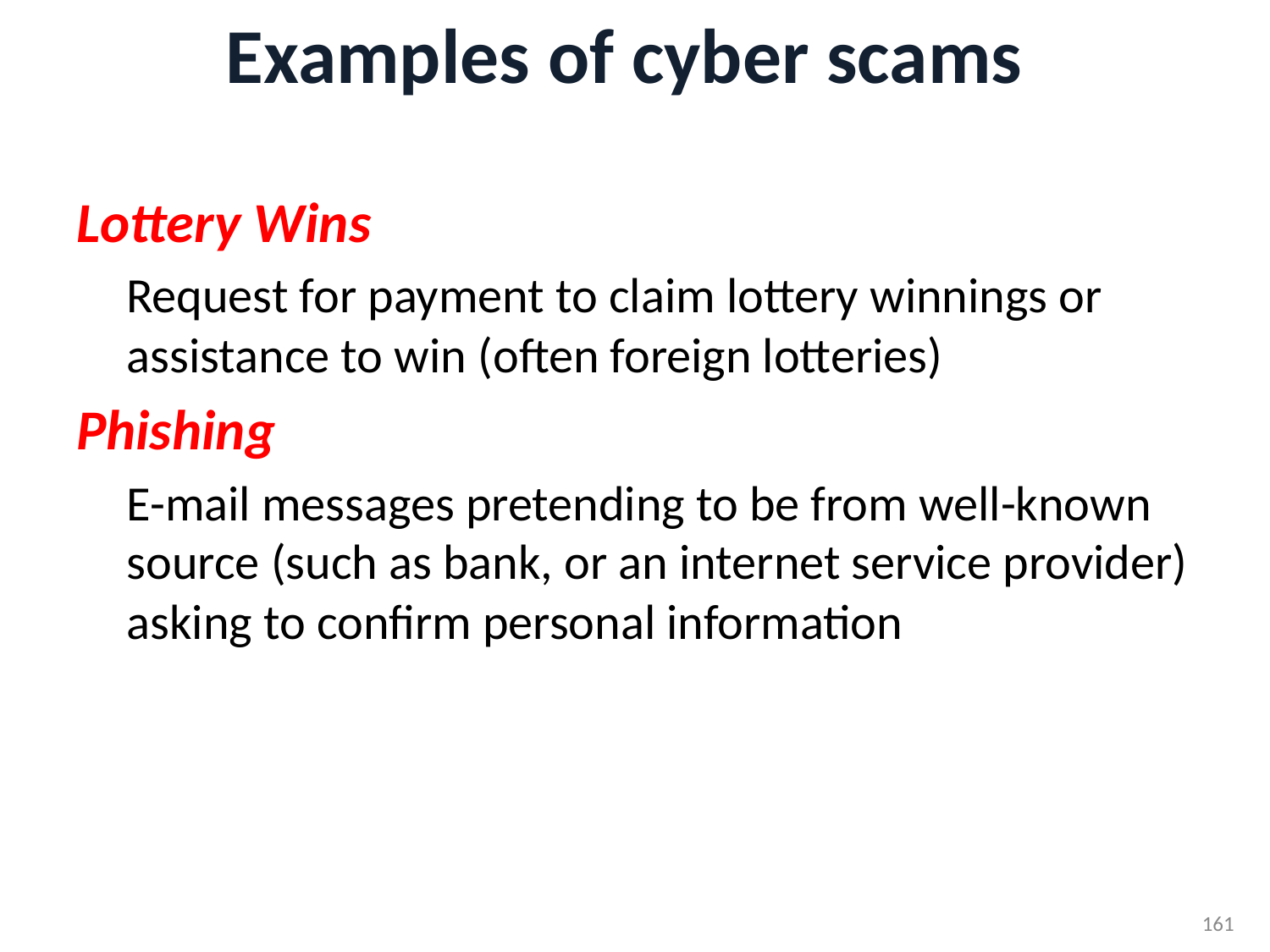

# Examples of cyber scams
Lottery Wins
Request for payment to claim lottery winnings or  assistance to win (often foreign lotteries)
Phishing
E-mail messages pretending to be from well-known source (such as bank, or an internet service provider) asking to confirm personal information

161